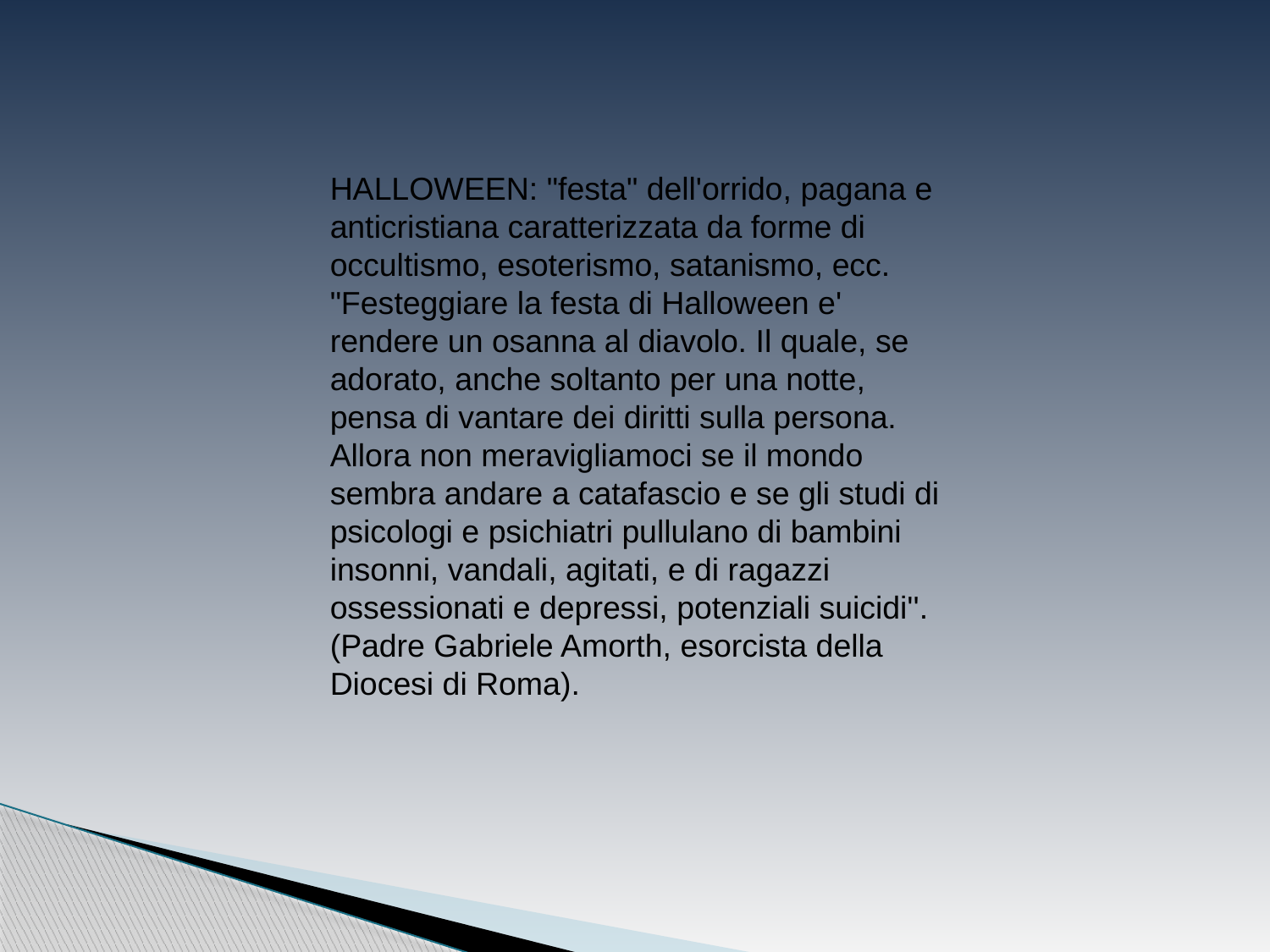

HALLOWEEN: "festa" dell'orrido, pagana e anticristiana caratterizzata da forme di occultismo, esoterismo, satanismo, ecc.
"Festeggiare la festa di Halloween e' rendere un osanna al diavolo. Il quale, se adorato, anche soltanto per una notte, pensa di vantare dei diritti sulla persona. Allora non meravigliamoci se il mondo sembra andare a catafascio e se gli studi di psicologi e psichiatri pullulano di bambini insonni, vandali, agitati, e di ragazzi ossessionati e depressi, potenziali suicidi''. (Padre Gabriele Amorth, esorcista della Diocesi di Roma).